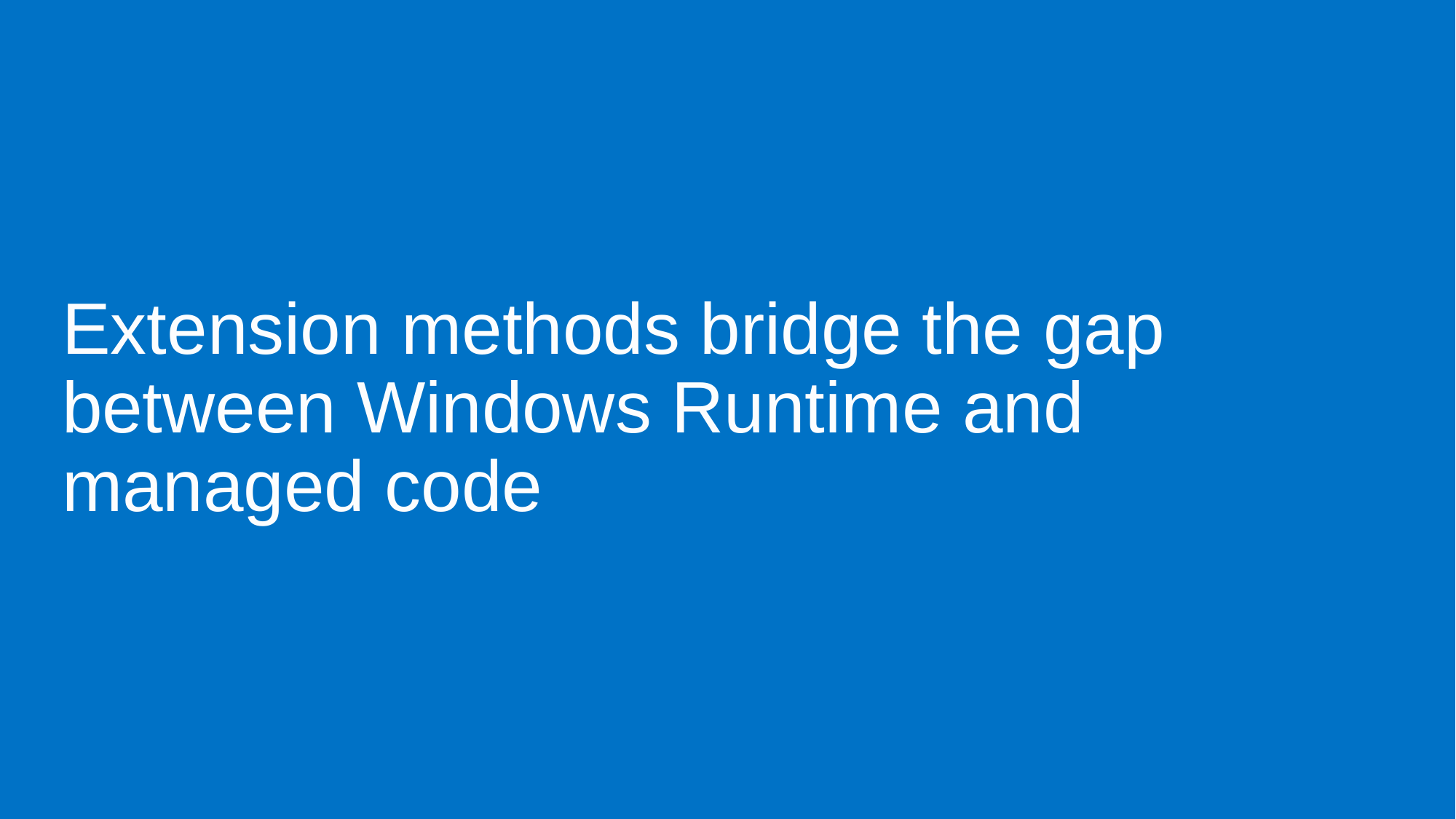

# Extension methods bridge the gap between Windows Runtime and managed code